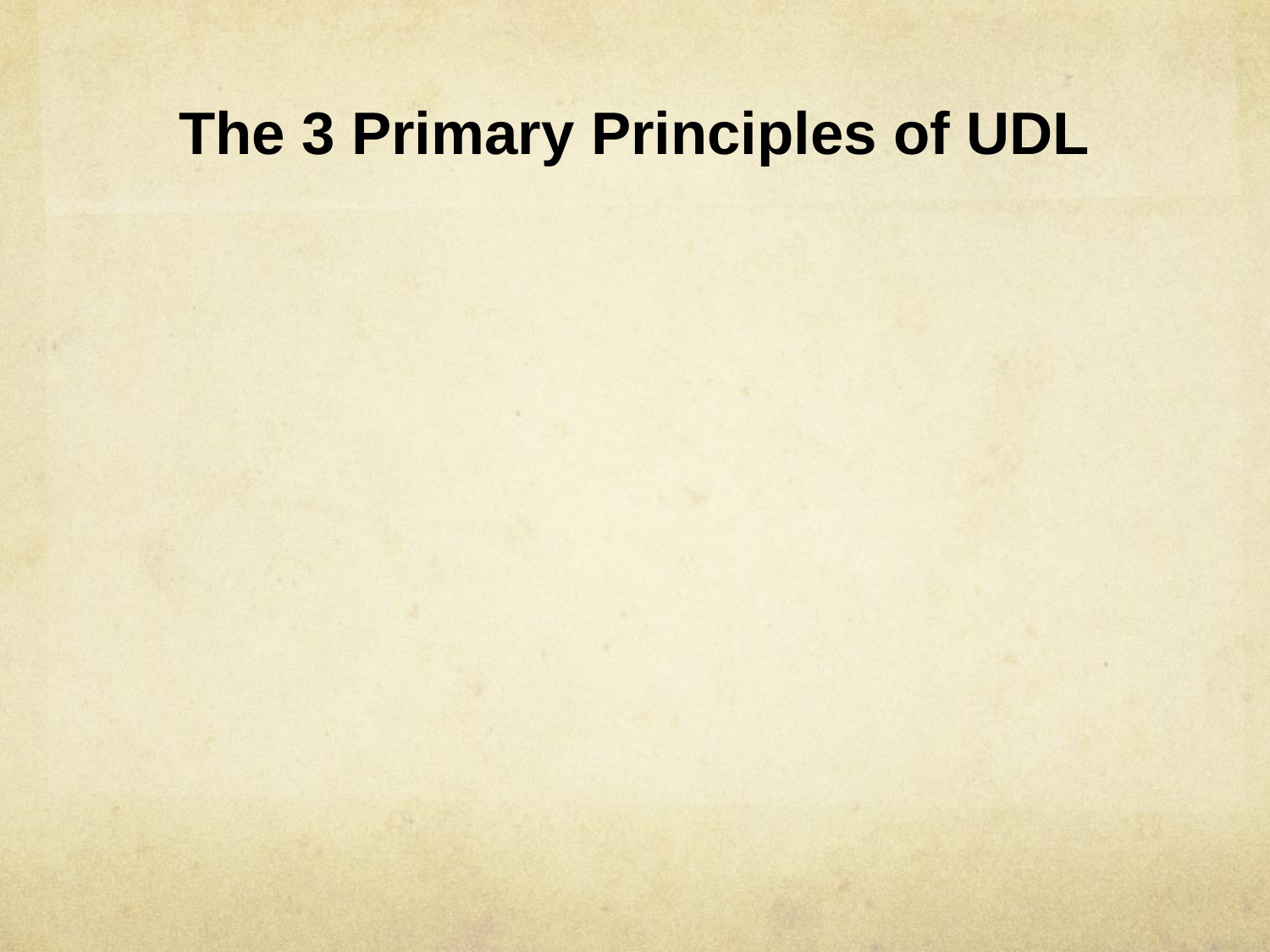

# The 3 Primary Principles of UDL